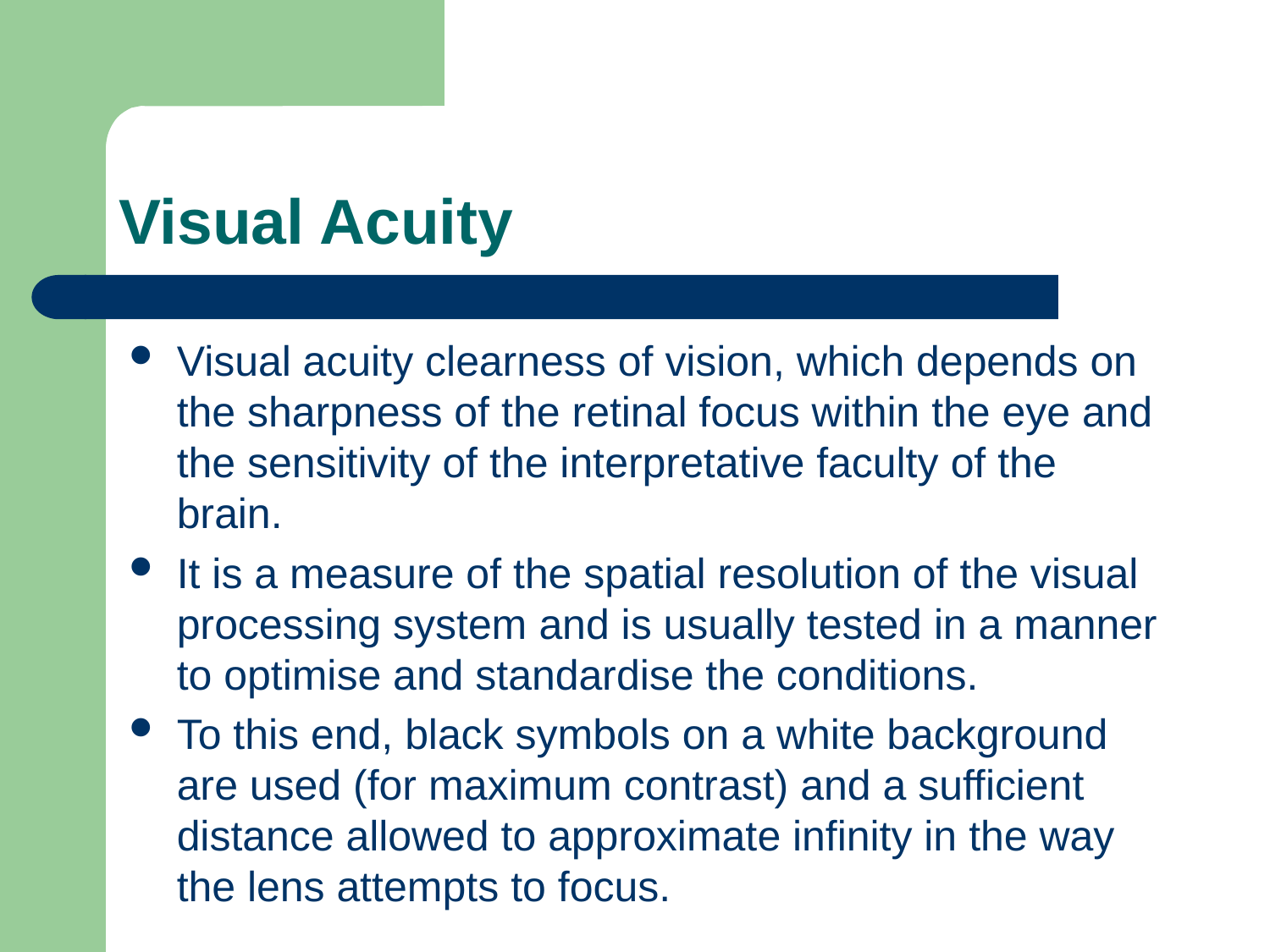

# Visual Acuity
Visual acuity clearness of vision, which depends on the sharpness of the retinal focus within the eye and the sensitivity of the interpretative faculty of the brain.
It is a measure of the spatial resolution of the visual processing system and is usually tested in a manner to optimise and standardise the conditions.
To this end, black symbols on a white background are used (for maximum contrast) and a sufficient distance allowed to approximate infinity in the way the lens attempts to focus.